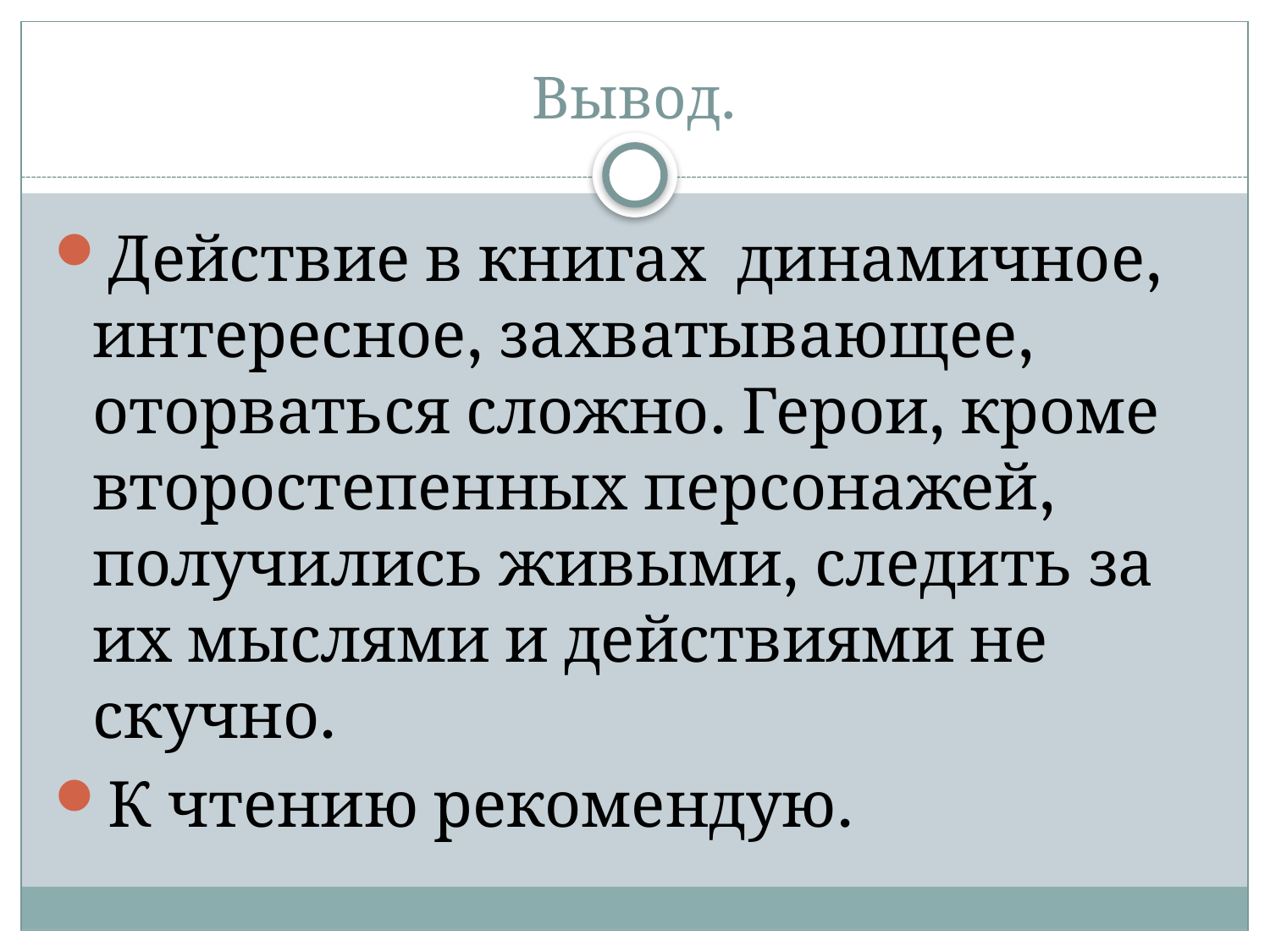

# Вывод.
Действие в книгах  динамичное, интересное, захватывающее, оторваться сложно. Герои, кроме второстепенных персонажей, получились живыми, следить за их мыслями и действиями не скучно.
К чтению рекомендую.